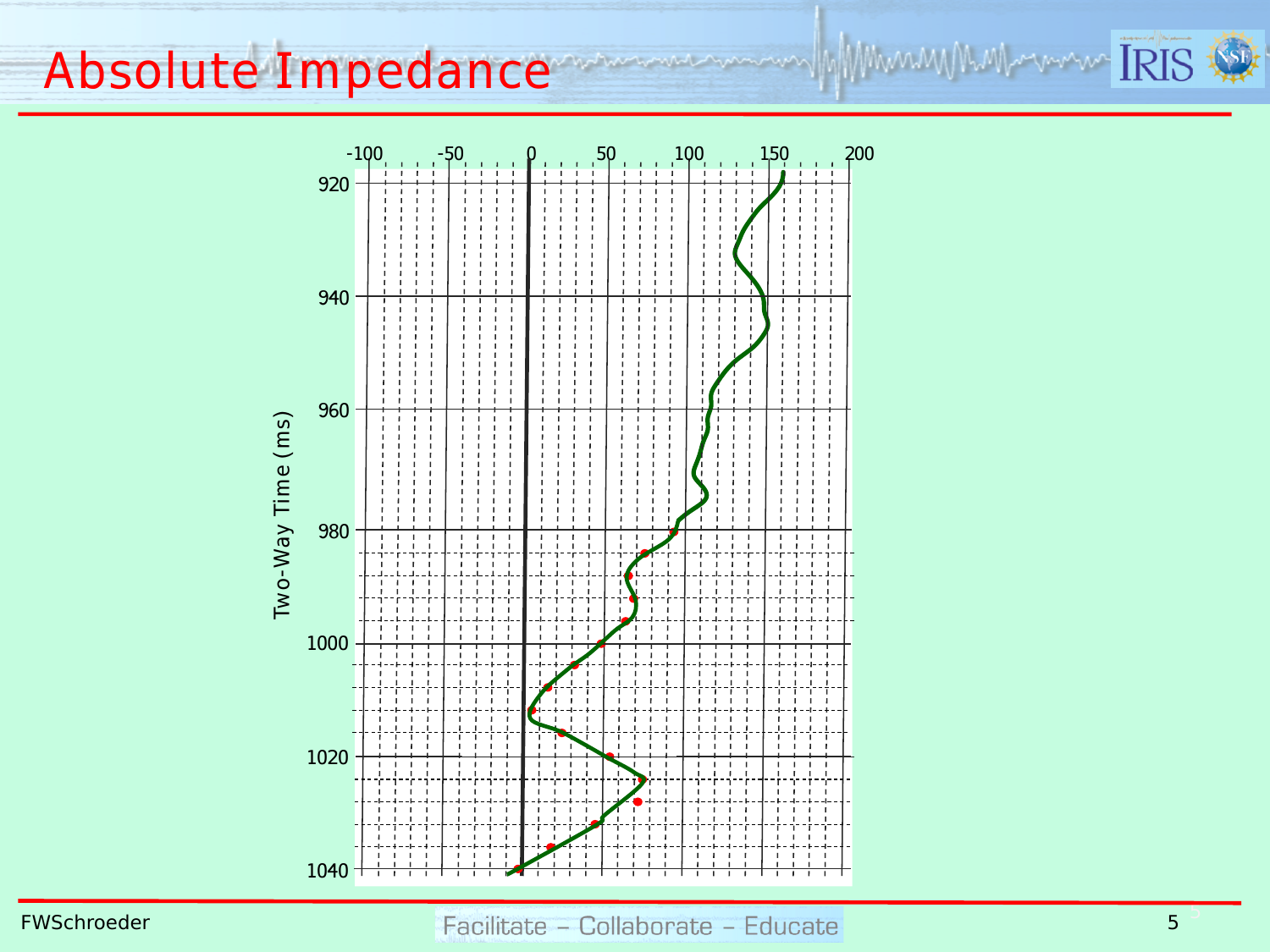

# Absolute Impedance
-100
-50
0
50
100
150
200

### Chart

| Category |  |
|---|---|
920
940
960
980
1000
1020
1040

Two-Way Time (ms)